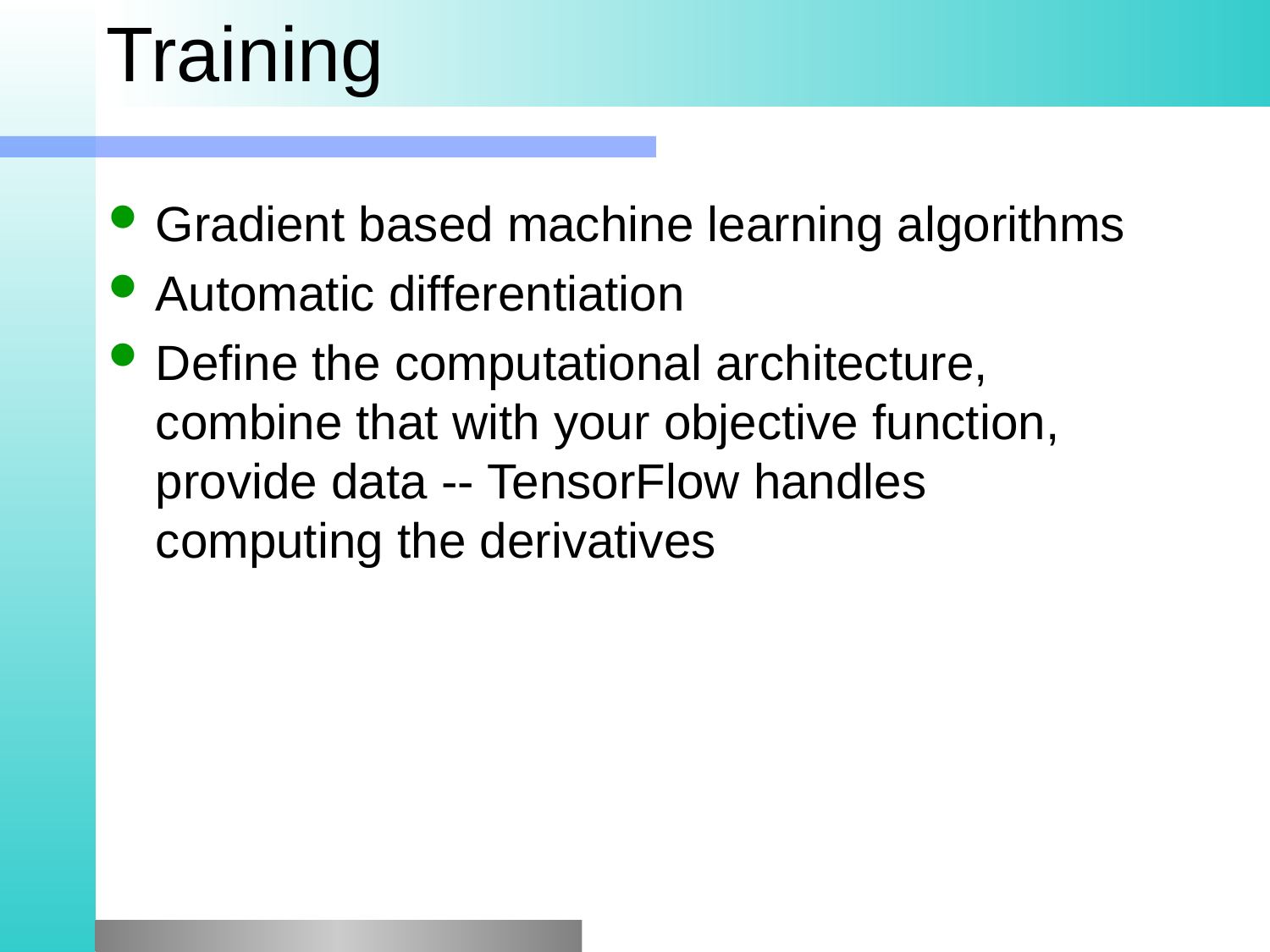

# Training
Gradient based machine learning algorithms
Automatic differentiation
Define the computational architecture, combine that with your objective function, provide data -- TensorFlow handles computing the derivatives